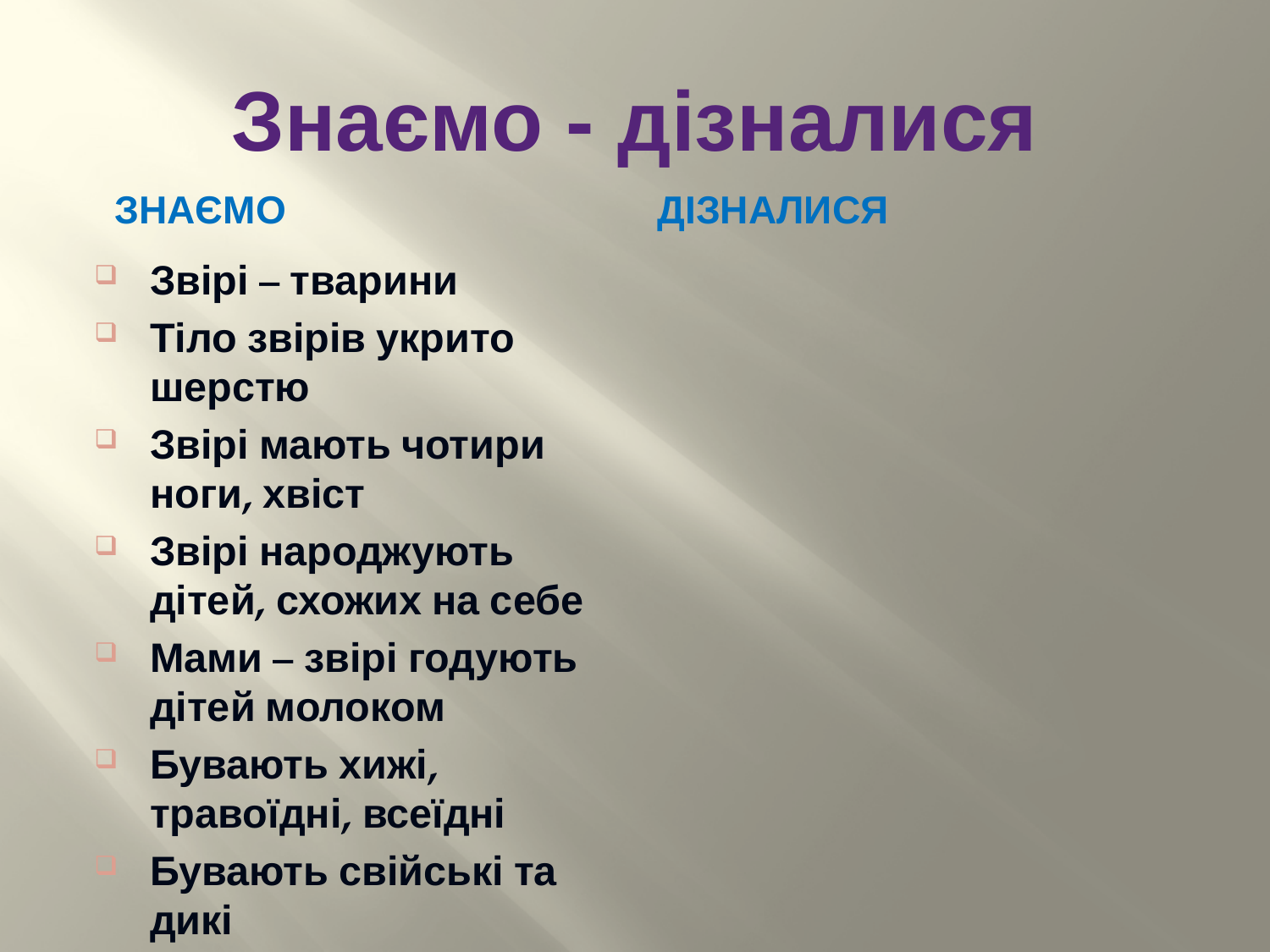

# Знаємо - дізналися
дізналися
    Знаємо
Звірі – тварини
Тіло звірів укрито шерстю
Звірі мають чотири ноги, хвіст
Звірі народжують дітей, схожих на себе
Мами – звірі годують дітей молоком
Бувають хижі, травоїдні, всеїдні
Бувають свійські та дикі